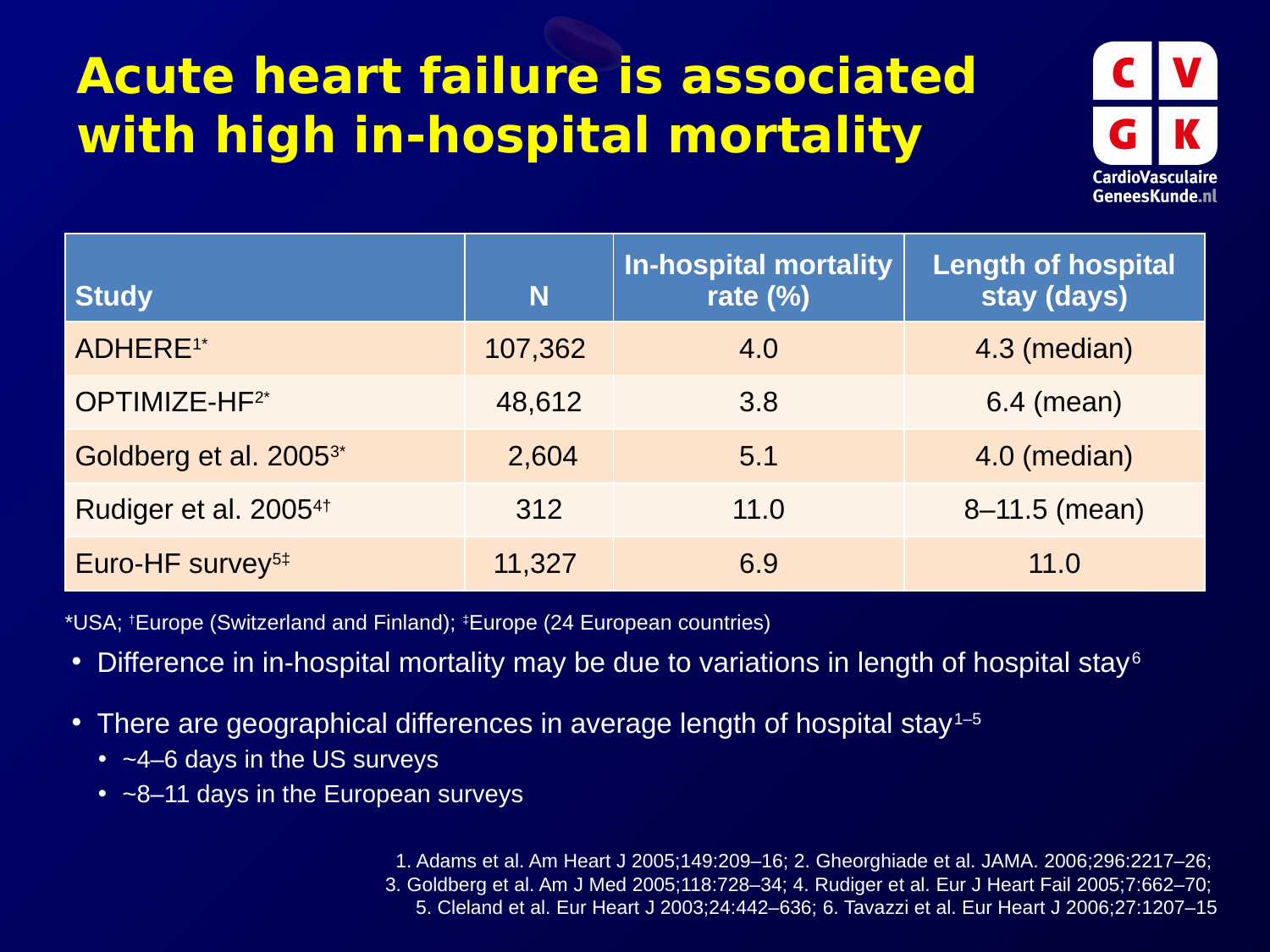

# Acute heart failure is associated with high in-hospital mortality
| Study | N | In-hospital mortality rate (%) | Length of hospital stay (days) |
| --- | --- | --- | --- |
| ADHERE1\* | 107,362 | 4.0 | 4.3 (median) |
| OPTIMIZE-HF2\* | 48,612 | 3.8 | 6.4 (mean) |
| Goldberg et al. 20053\* | 2,604 | 5.1 | 4.0 (median) |
| Rudiger et al. 20054† | 312 | 11.0 | 8–11.5 (mean) |
| Euro-HF survey5‡ | 11,327 | 6.9 | 11.0 |
Estimations of in-hospital mortality rates vary between studies from 3.8 to 11.0%1–5

Difference in in-hospital mortality may be due to variations in length of hospital stay6
There are geographical differences in average length of hospital stay1–5
~4–6 days in the US surveys
~8–11 days in the European surveys
*USA; †Europe (Switzerland and Finland); ‡Europe (24 European countries)
1. Adams et al. Am Heart J 2005;149:209–16; 2. Gheorghiade et al. JAMA. 2006;296:2217–26;
3. Goldberg et al. Am J Med 2005;118:728–34; 4. Rudiger et al. Eur J Heart Fail 2005;7:662–70;
5. Cleland et al. Eur Heart J 2003;24:442–636; 6. Tavazzi et al. Eur Heart J 2006;27:1207–15